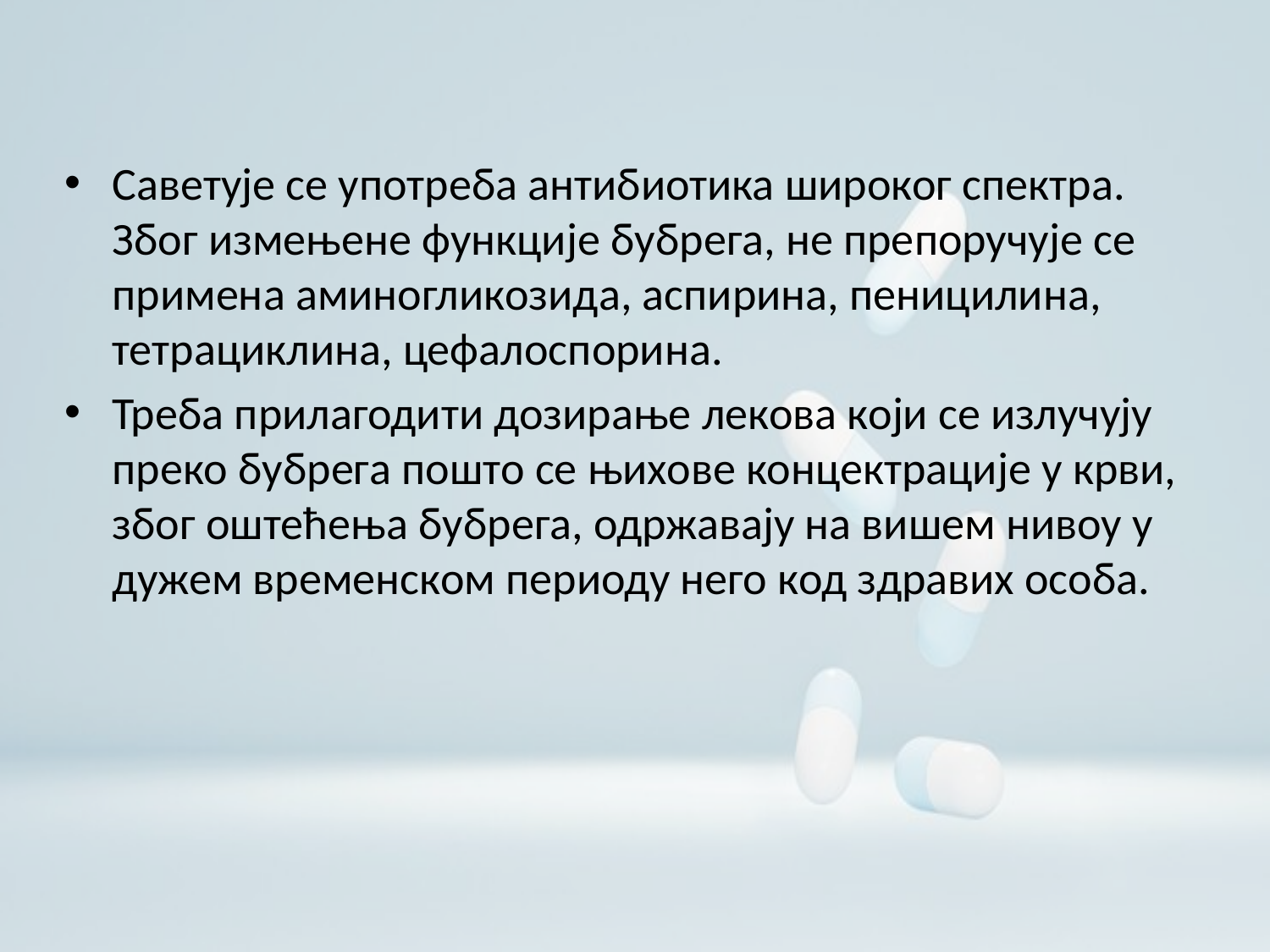

#
Саветује се употреба антибиотика широког спектра. Због измењене функције бубрега, не препоручује се примена аминогликозида, аспирина, пеницилина, тетрациклина, цефалоспорина.
Треба прилагодити дозирање лекова који се излучују преко бубрега пошто се њихове концектрације у крви, због оштећења бубрега, одржавају на вишем нивоу у дужем временском периоду него код здравих особа.